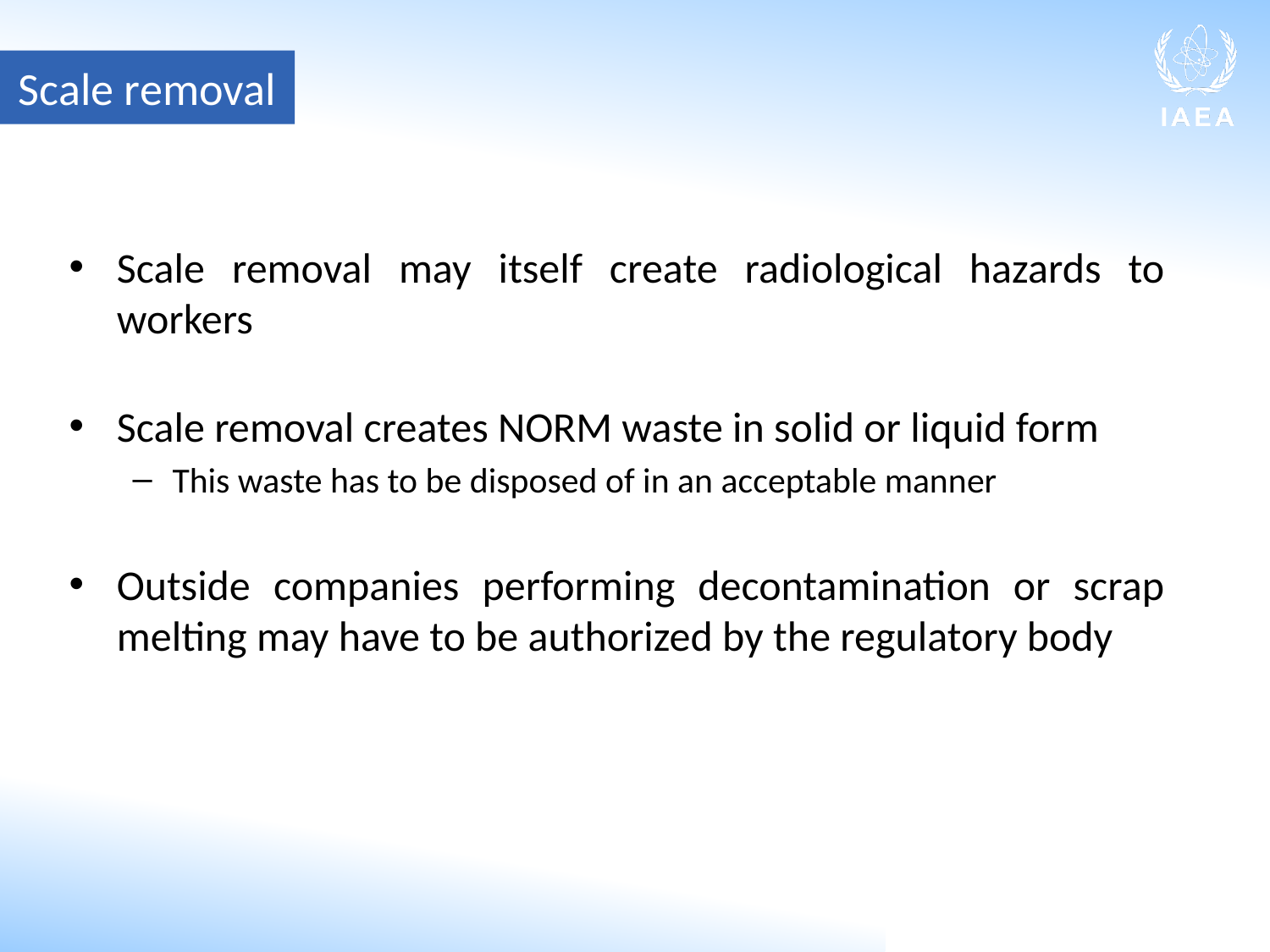

Scale removal
Scale removal may itself create radiological hazards to workers

Scale removal creates NORM waste in solid or liquid form
This waste has to be disposed of in an acceptable manner

Outside companies performing decontamination or scrap melting may have to be authorized by the regulatory body